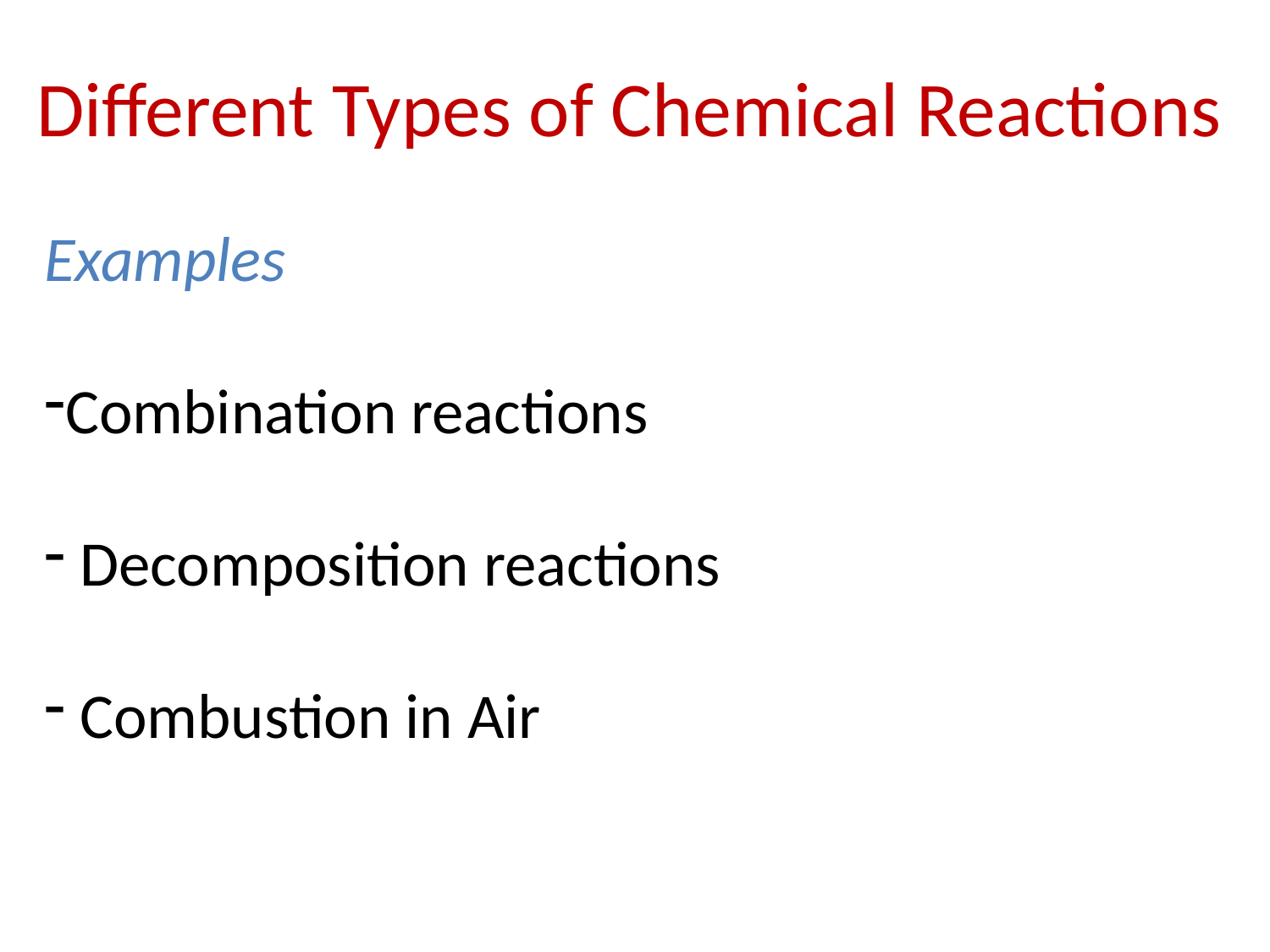

Different Types of Chemical Reactions

Examples

Combination reactions

 Decomposition reactions

 Combustion in Air